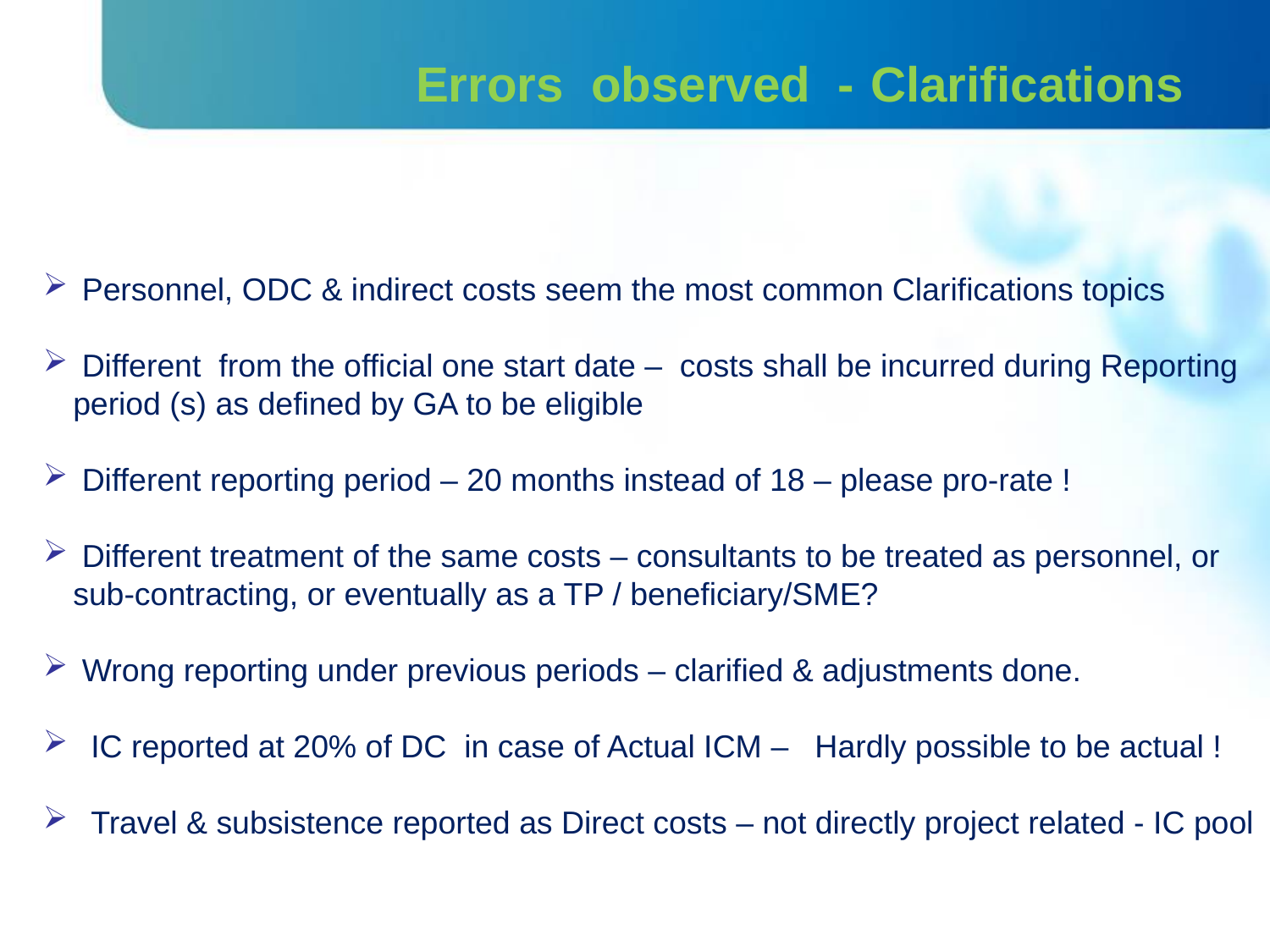

# Errors  observed  - Clarifications
 Personnel, ODC & indirect costs seem the most common Clarifications topics

 Different  from the official one start date –  costs shall be incurred during Reporting period (s) as defined by GA to be eligible

 Different reporting period – 20 months instead of 18 – please pro-rate !

 Different treatment of the same costs – consultants to be treated as personnel, or sub-contracting, or eventually as a TP / beneficiary/SME?

 Wrong reporting under previous periods – clarified & adjustments done.

  IC reported at 20% of DC  in case of Actual ICM –   Hardly possible to be actual !

  Travel & subsistence reported as Direct costs – not directly project related - IC pool

16